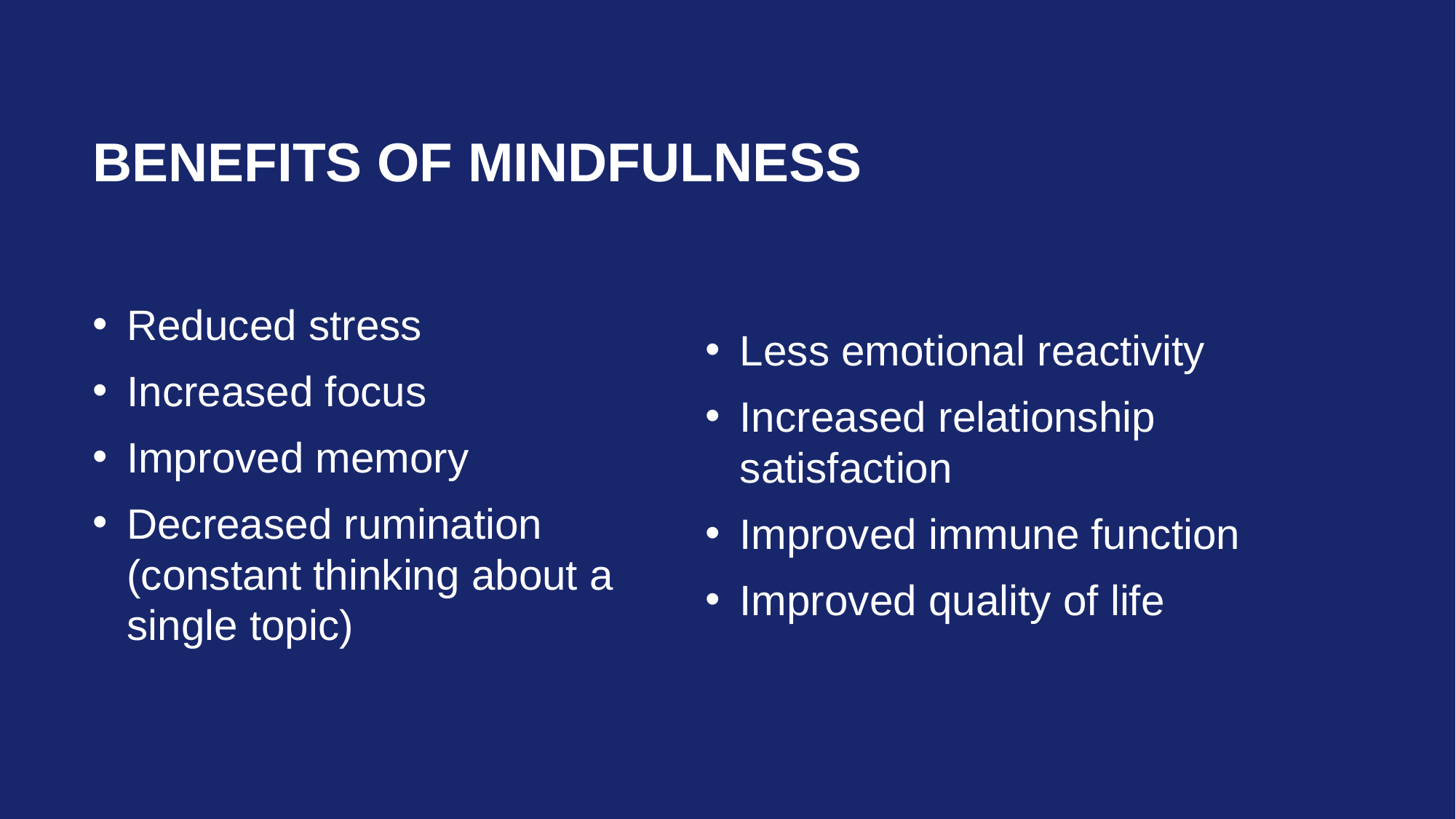

# Benefits of mindfulness
Reduced stress
Increased focus
Improved memory
Decreased rumination (constant thinking about a single topic)
Less emotional reactivity
Increased relationship satisfaction
Improved immune function
Improved quality of life